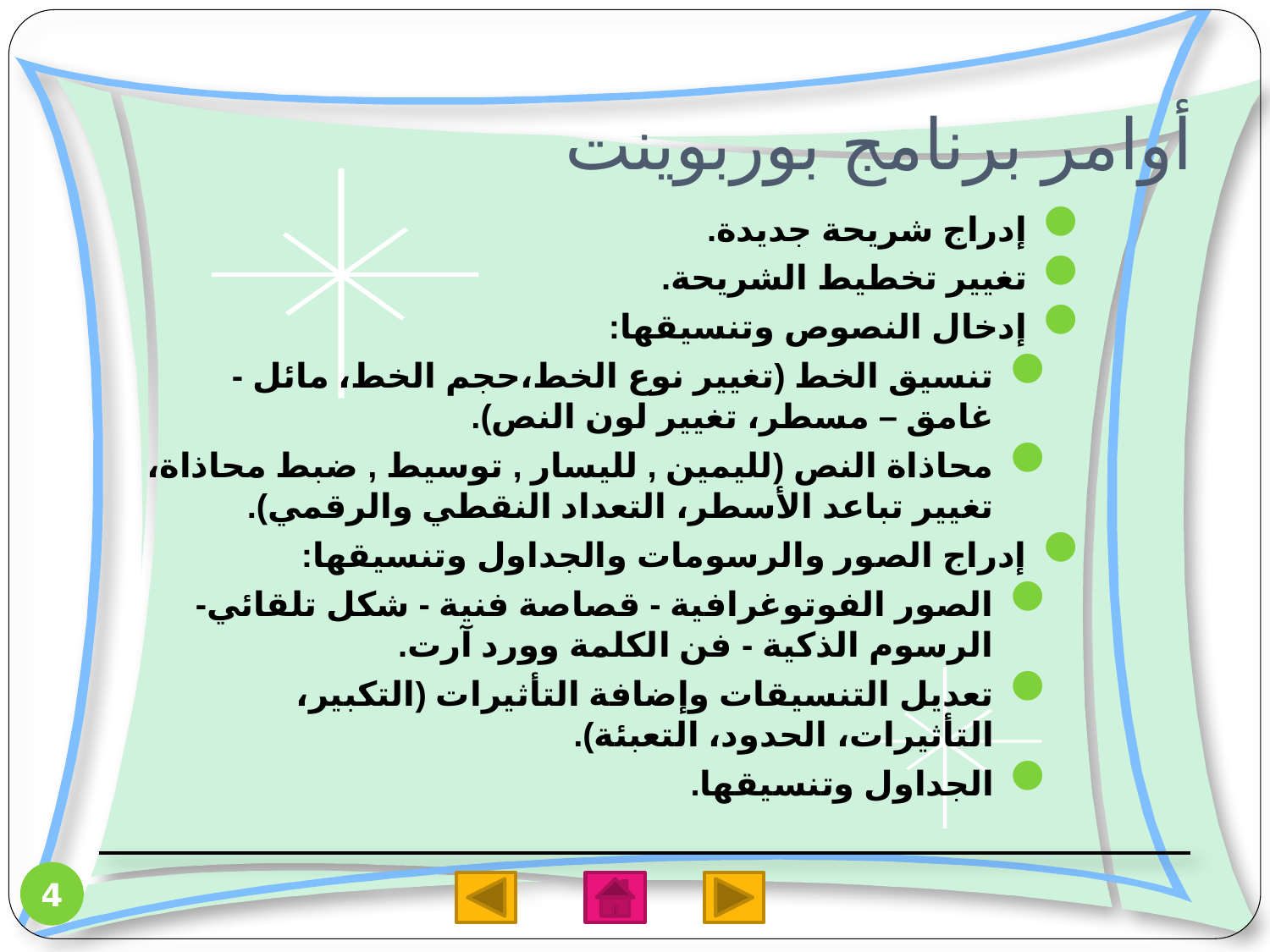

# أوامر برنامج بوربوينت
إدراج شريحة جديدة.
تغيير تخطيط الشريحة.
إدخال النصوص وتنسيقها:
تنسيق الخط (تغيير نوع الخط،حجم الخط، مائل - غامق – مسطر، تغيير لون النص).
محاذاة النص (لليمين , لليسار , توسيط , ضبط محاذاة، تغيير تباعد الأسطر، التعداد النقطي والرقمي).
إدراج الصور والرسومات والجداول وتنسيقها:
الصور الفوتوغرافية - قصاصة فنية - شكل تلقائي- الرسوم الذكية - فن الكلمة وورد آرت.
تعديل التنسيقات وإضافة التأثيرات (التكبير، التأثيرات، الحدود، التعبئة).
الجداول وتنسيقها.
4